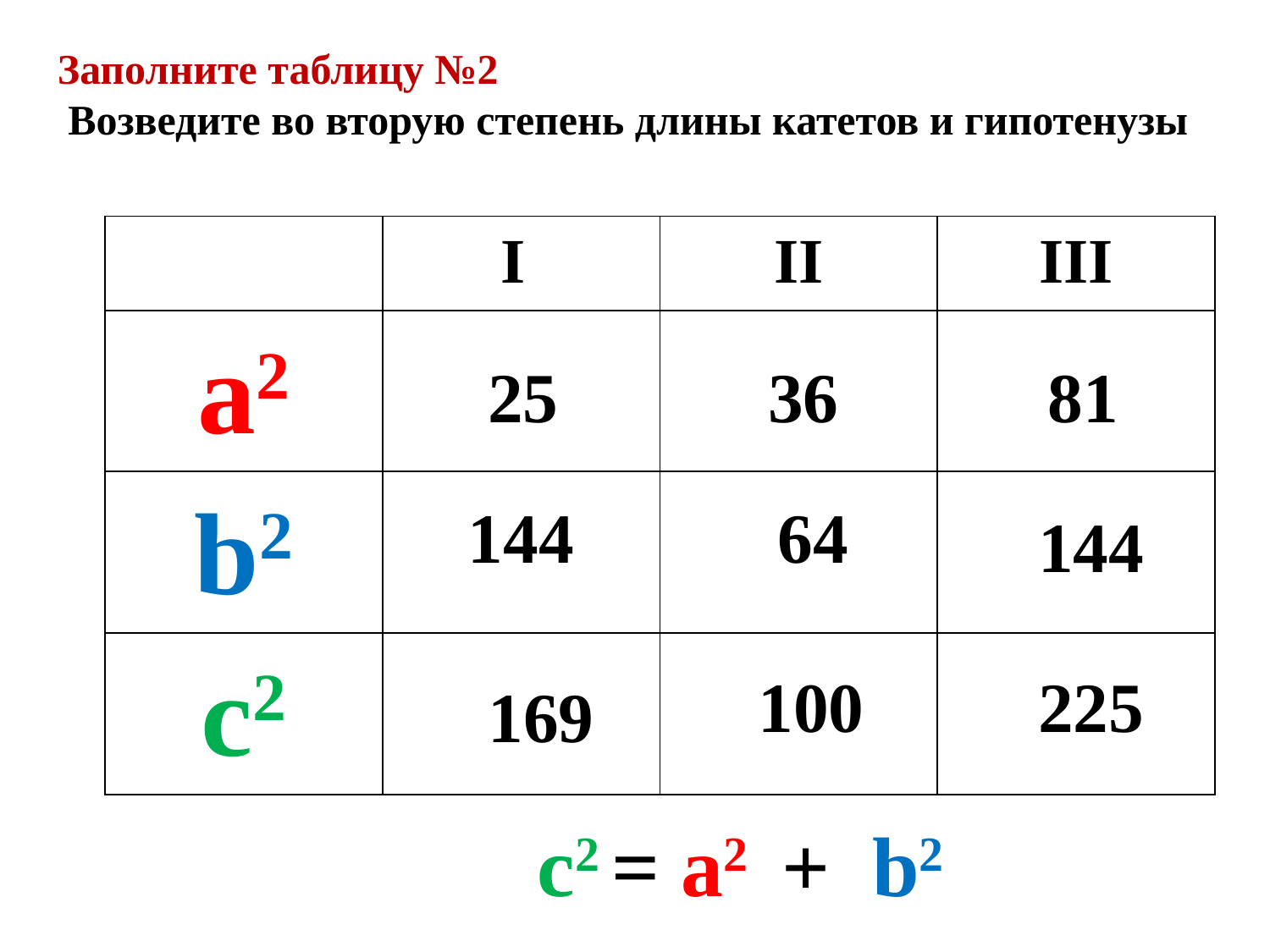

Заполните таблицу №2
 Возведите во вторую степень длины катетов и гипотенузы
|  | I | II | III |
| --- | --- | --- | --- |
| a2 |  |  |  |
| b2 |  |  |  |
| c2 |  |  |  |
25
36
81
144
64
144
100
225
169
с2 = a2  +  b2